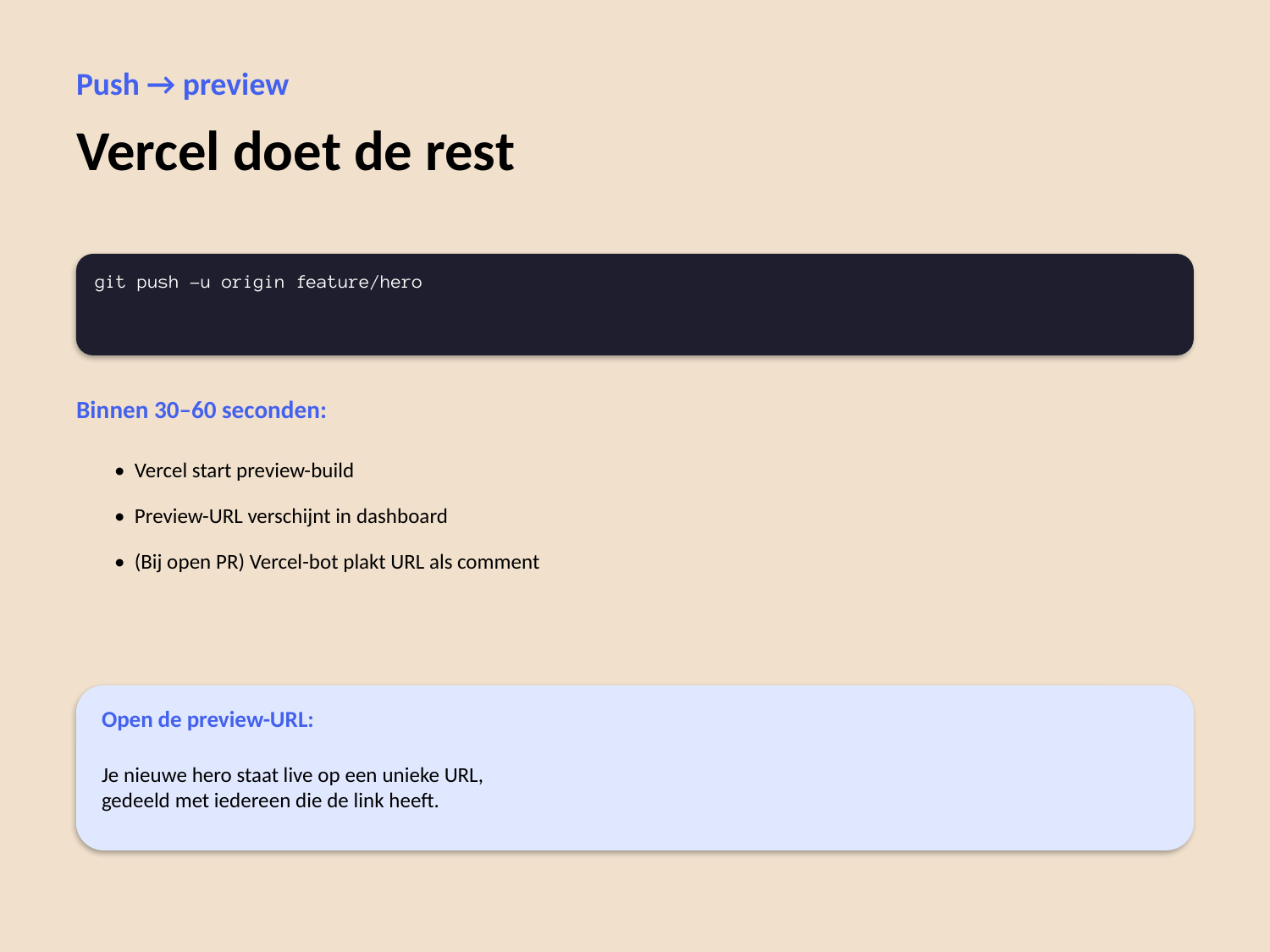

Push → preview
Vercel doet de rest

git push -u origin feature/hero
Binnen 30–60 seconden:
•  Vercel start preview-build
•  Preview-URL verschijnt in dashboard
•  (Bij open PR) Vercel-bot plakt URL als comment

Open de preview-URL:
Je nieuwe hero staat live op een unieke URL,
gedeeld met iedereen die de link heeft.